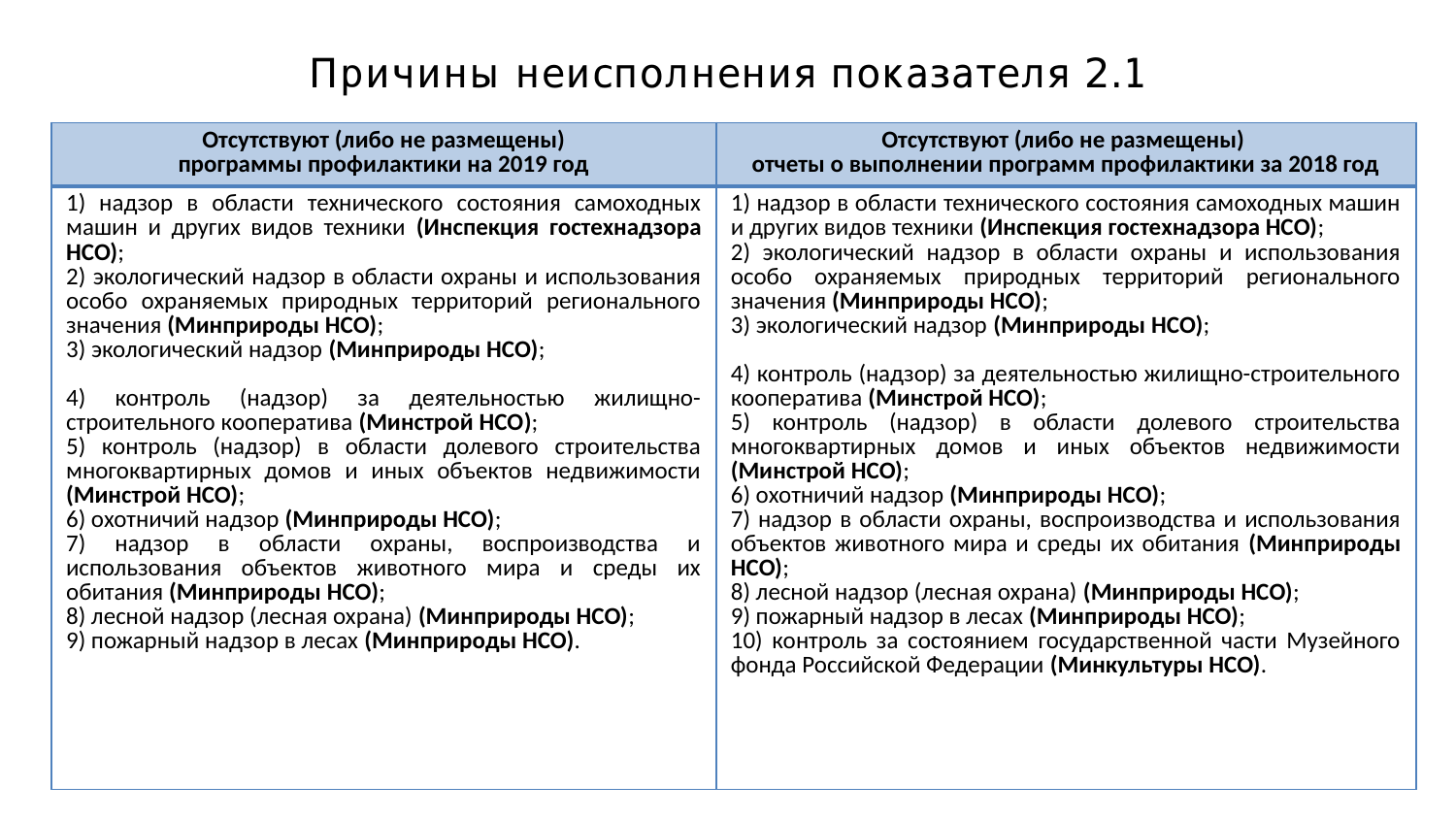

# Причины неисполнения показателя 2.1
| Отсутствуют (либо не размещены) программы профилактики на 2019 год | Отсутствуют (либо не размещены) отчеты о выполнении программ профилактики за 2018 год |
| --- | --- |
| 1) надзор в области технического состояния самоходных машин и других видов техники (Инспекция гостехнадзора НСО); 2) экологический надзор в области охраны и использования особо охраняемых природных территорий регионального значения (Минприроды НСО); 3) экологический надзор (Минприроды НСО); 4) контроль (надзор) за деятельностью жилищно-строительного кооператива (Минстрой НСО); 5) контроль (надзор) в области долевого строительства многоквартирных домов и иных объектов недвижимости (Минстрой НСО); 6) охотничий надзор (Минприроды НСО); 7) надзор в области охраны, воспроизводства и использования объектов животного мира и среды их обитания (Минприроды НСО); 8) лесной надзор (лесная охрана) (Минприроды НСО); 9) пожарный надзор в лесах (Минприроды НСО). | 1) надзор в области технического состояния самоходных машин и других видов техники (Инспекция гостехнадзора НСО); 2) экологический надзор в области охраны и использования особо охраняемых природных территорий регионального значения (Минприроды НСО); 3) экологический надзор (Минприроды НСО); 4) контроль (надзор) за деятельностью жилищно-строительного кооператива (Минстрой НСО); 5) контроль (надзор) в области долевого строительства многоквартирных домов и иных объектов недвижимости (Минстрой НСО); 6) охотничий надзор (Минприроды НСО); 7) надзор в области охраны, воспроизводства и использования объектов животного мира и среды их обитания (Минприроды НСО); 8) лесной надзор (лесная охрана) (Минприроды НСО); 9) пожарный надзор в лесах (Минприроды НСО); 10) контроль за состоянием государственной части Музейного фонда Российской Федерации (Минкультуры НСО). |